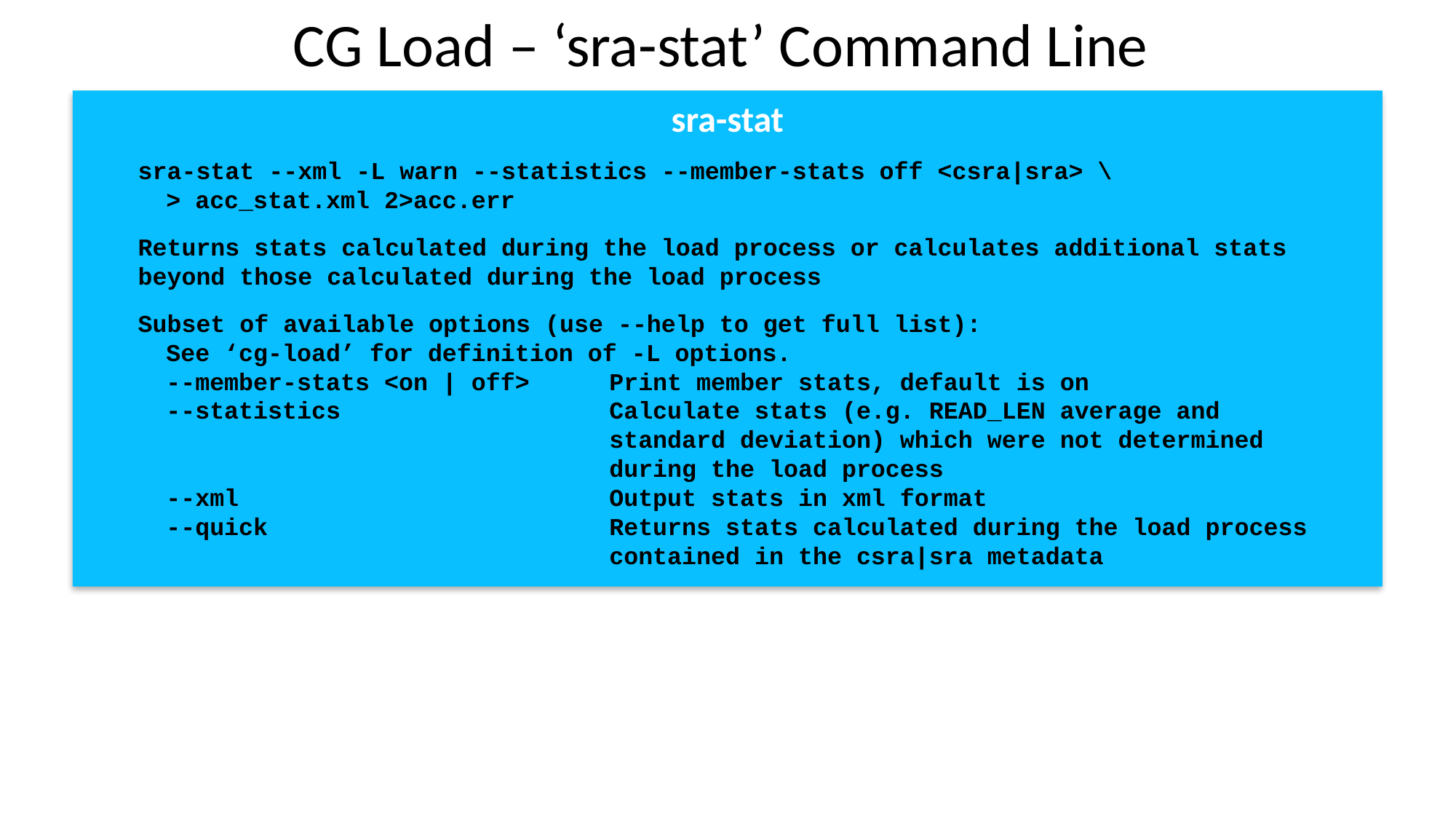

CG Load – ‘sra-stat’ Command Line
sra-stat
sra-stat --xml -L warn --statistics --member-stats off <csra|sra> \
> acc_stat.xml 2>acc.err
Returns stats calculated during the load process or calculates additional stats beyond those calculated during the load process
Subset of available options (use --help to get full list):
See ‘cg-load’ for definition of -L options.
--member-stats <on | off>	Print member stats, default is on
--statistics 	Calculate stats (e.g. READ_LEN average and standard deviation) which were not determined during the load process
--xml	Output stats in xml format
--quick	Returns stats calculated during the load process contained in the csra|sra metadata